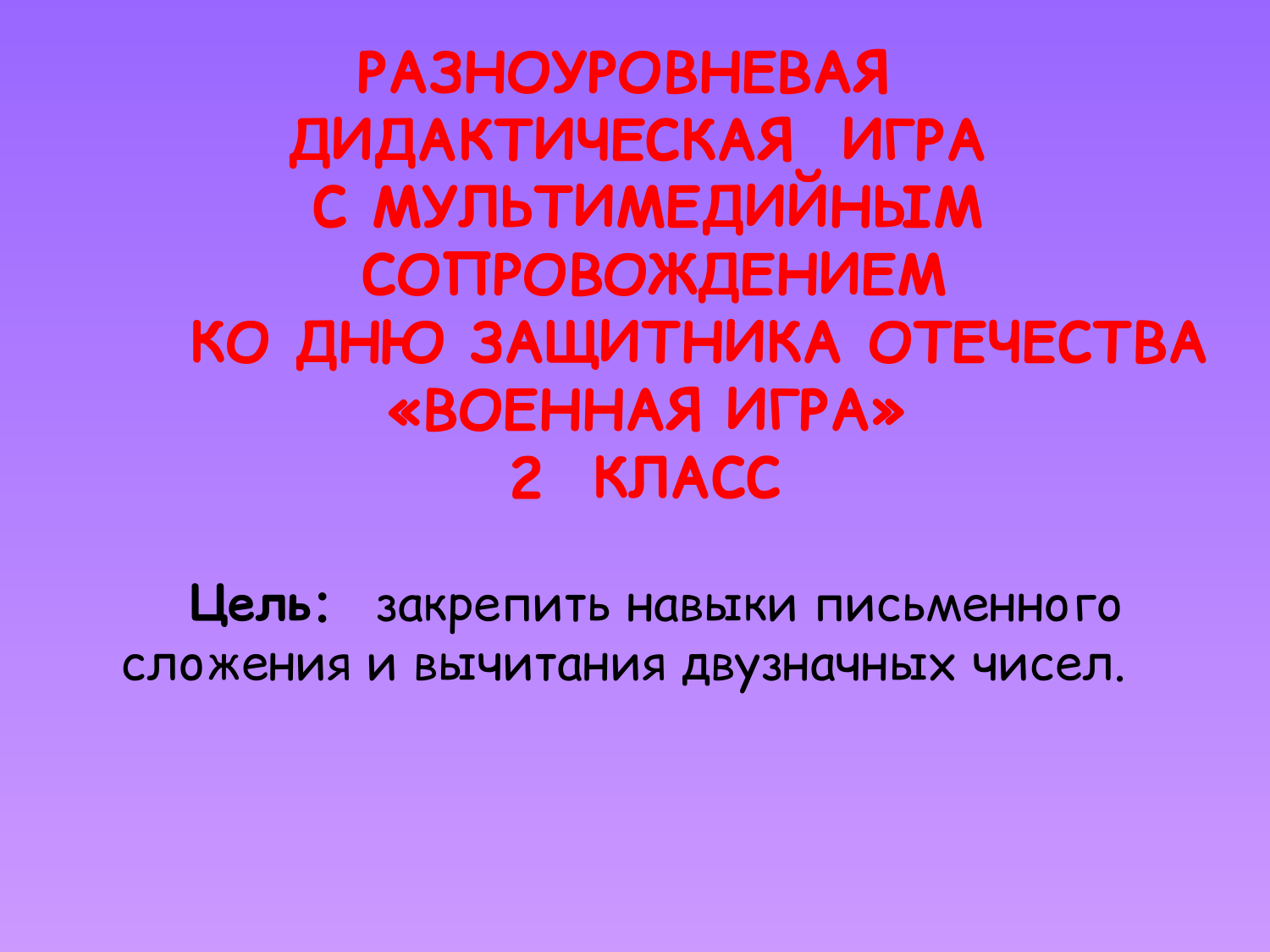

Разноуровневая
        Дидактическая  игра
         С мультимедийным
           сопровождением
    ко Дню защитника отечества
            «Военная игра»
                 2  класс
     Цель:  закрепить навыки письменного сложения и вычитания двузначных чисел.